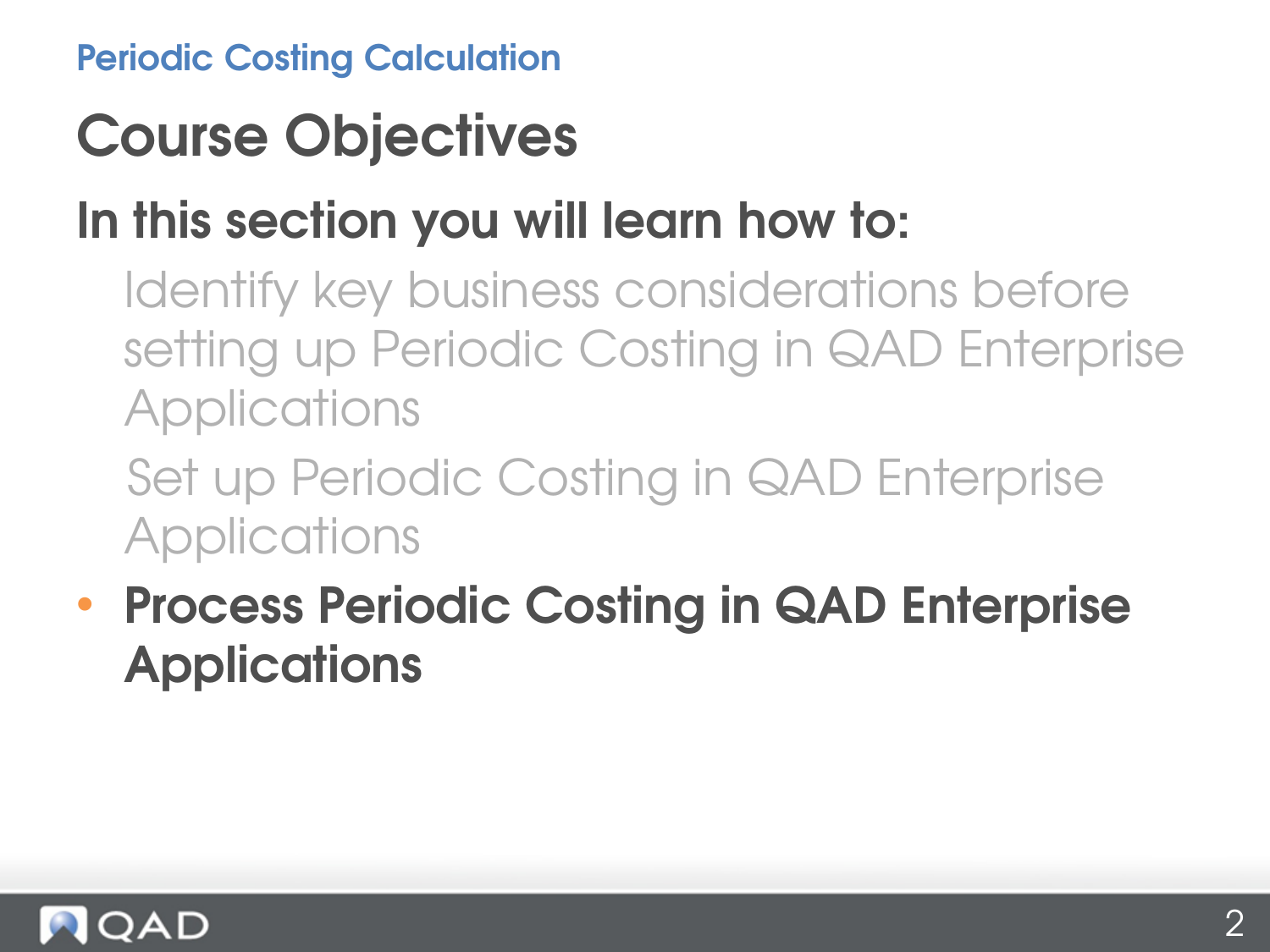

Periodic Costing Calculation
# Course Objectives
In this section you will learn how to:
Identify key business considerations before setting up Periodic Costing in QAD Enterprise Applications
Set up Periodic Costing in QAD Enterprise Applications
Process Periodic Costing in QAD Enterprise Applications

2